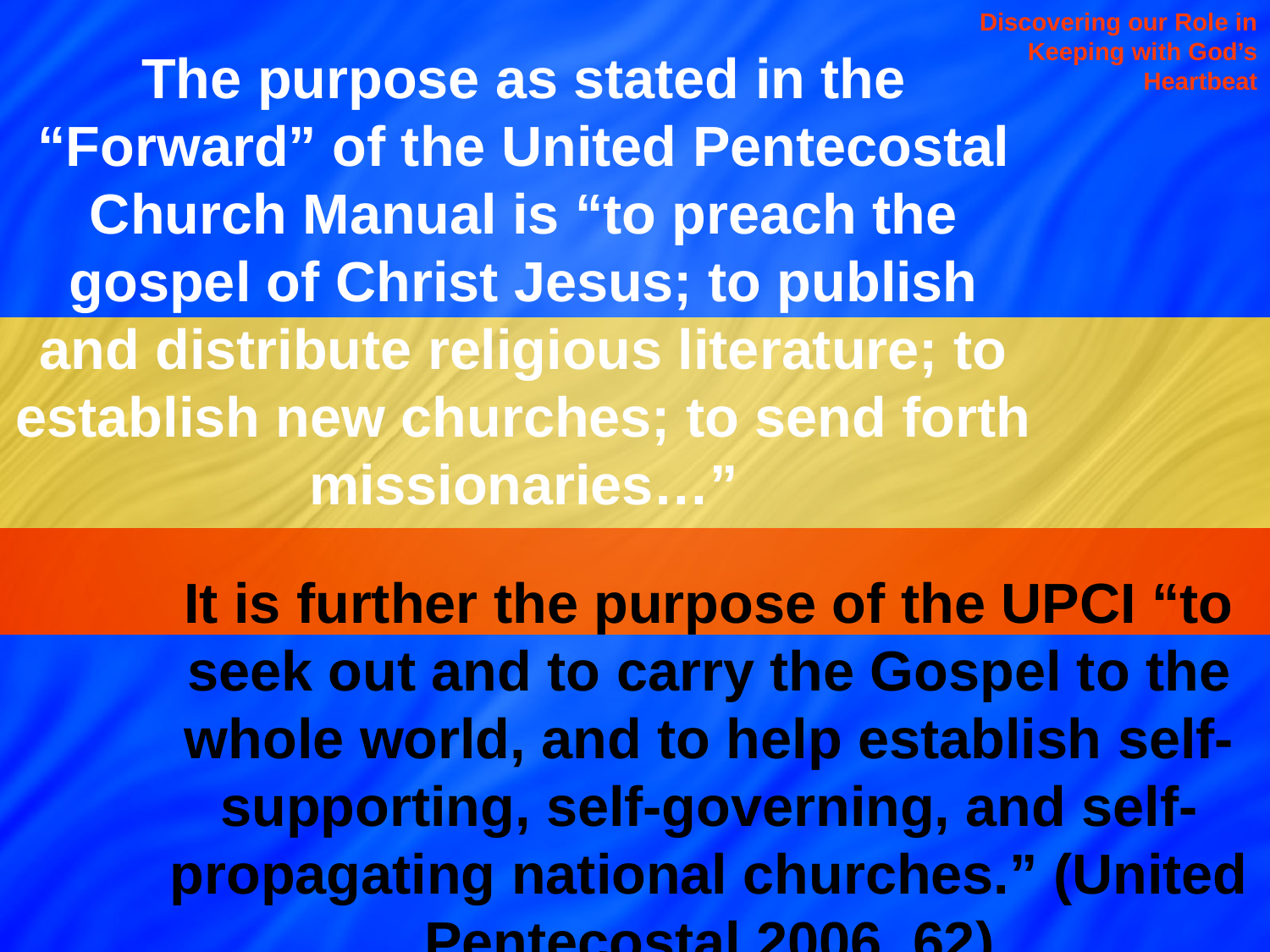

Discovering our Role in Keeping with God’s Heartbeat
The purpose as stated in the “Forward” of the United Pentecostal Church Manual is “to preach the gospel of Christ Jesus; to publish and distribute religious literature; to establish new churches; to send forth missionaries…”
It is further the purpose of the UPCI “to seek out and to carry the Gospel to the whole world, and to help establish self-supporting, self-governing, and self-propagating national churches.” (United Pentecostal 2006, 62)